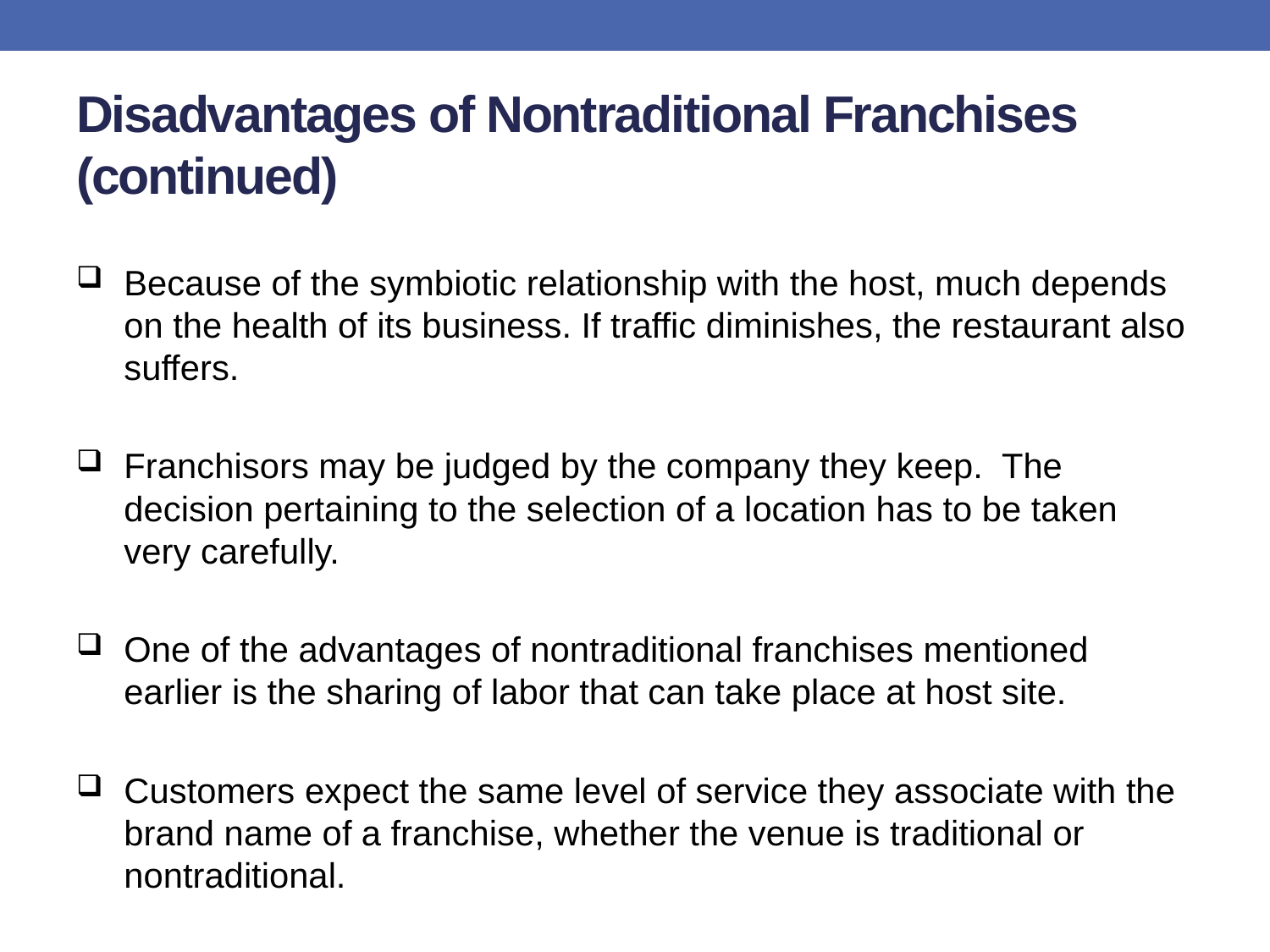

# Disadvantages of Nontraditional Franchises (continued)
Because of the symbiotic relationship with the host, much depends on the health of its business. If traffic diminishes, the restaurant also suffers.

Franchisors may be judged by the company they keep.  The decision pertaining to the selection of a location has to be taken very carefully.

One of the advantages of nontraditional franchises mentioned earlier is the sharing of labor that can take place at host site.

Customers expect the same level of service they associate with the brand name of a franchise, whether the venue is traditional or nontraditional.